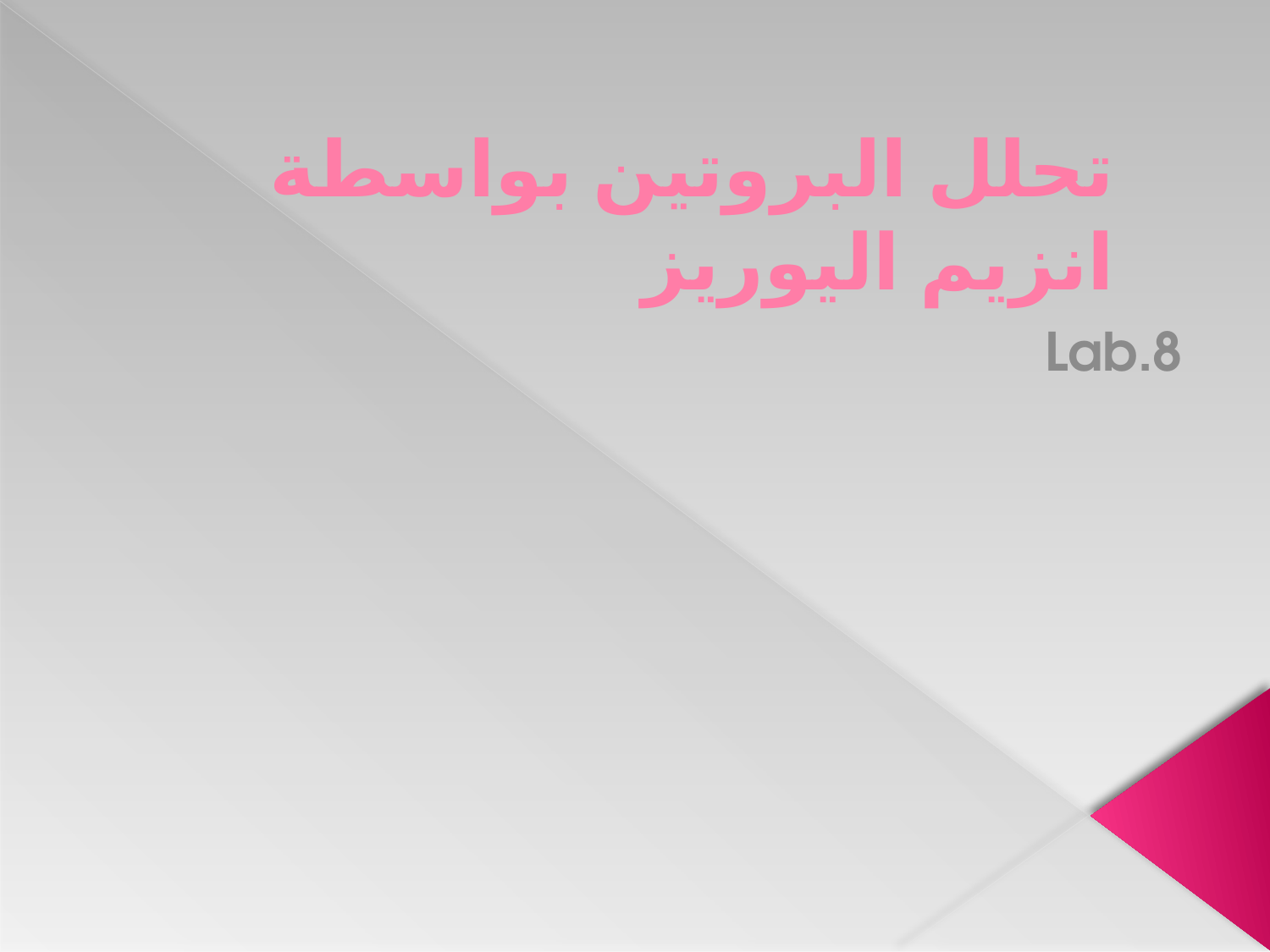

# تحلل البروتين بواسطة انزيم اليوريز
Lab.8